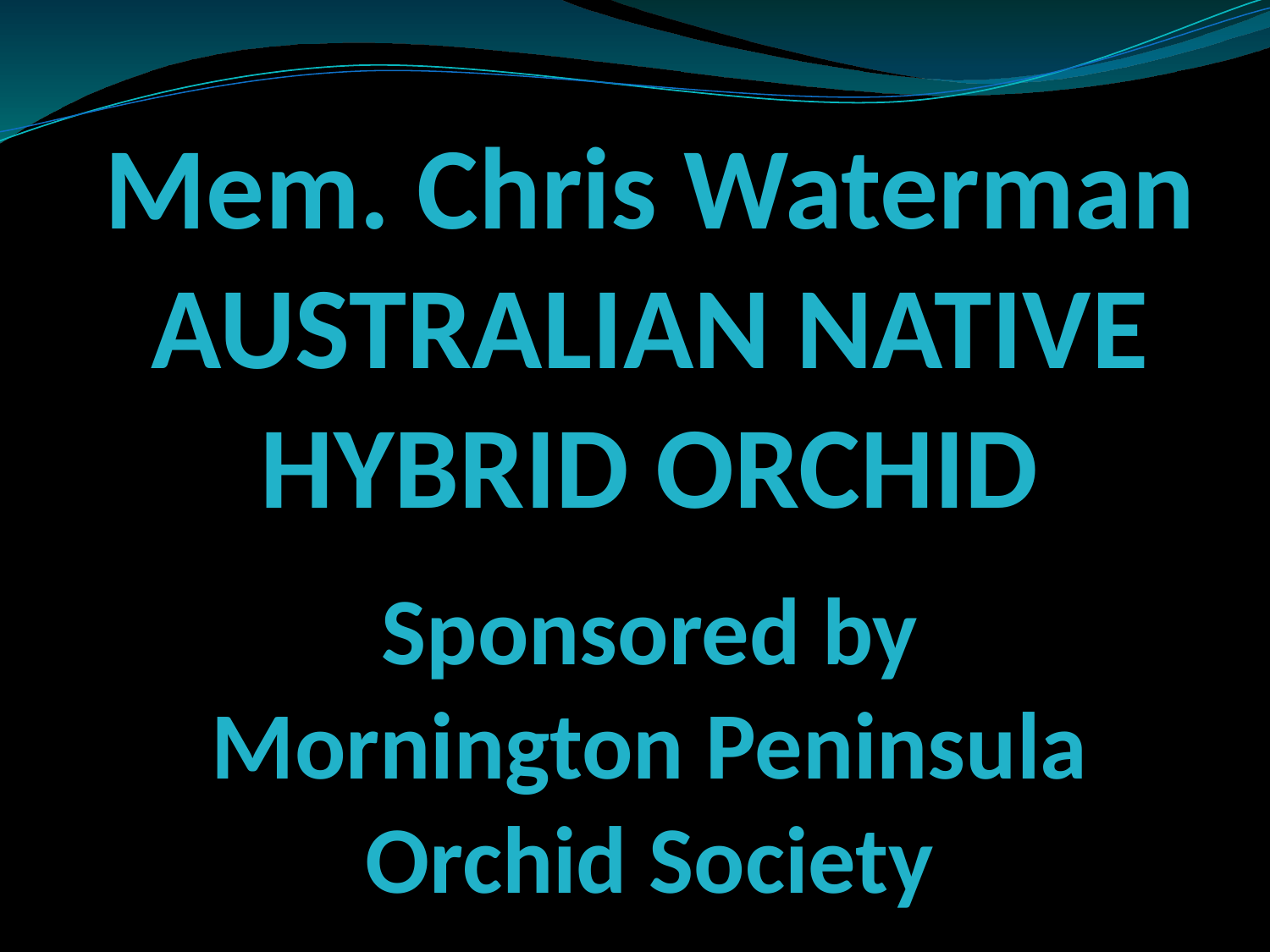

Mem. Chris Waterman
AUSTRALIAN NATIVE
HYBRID ORCHID

Sponsored by
Mornington Peninsula
Orchid Society